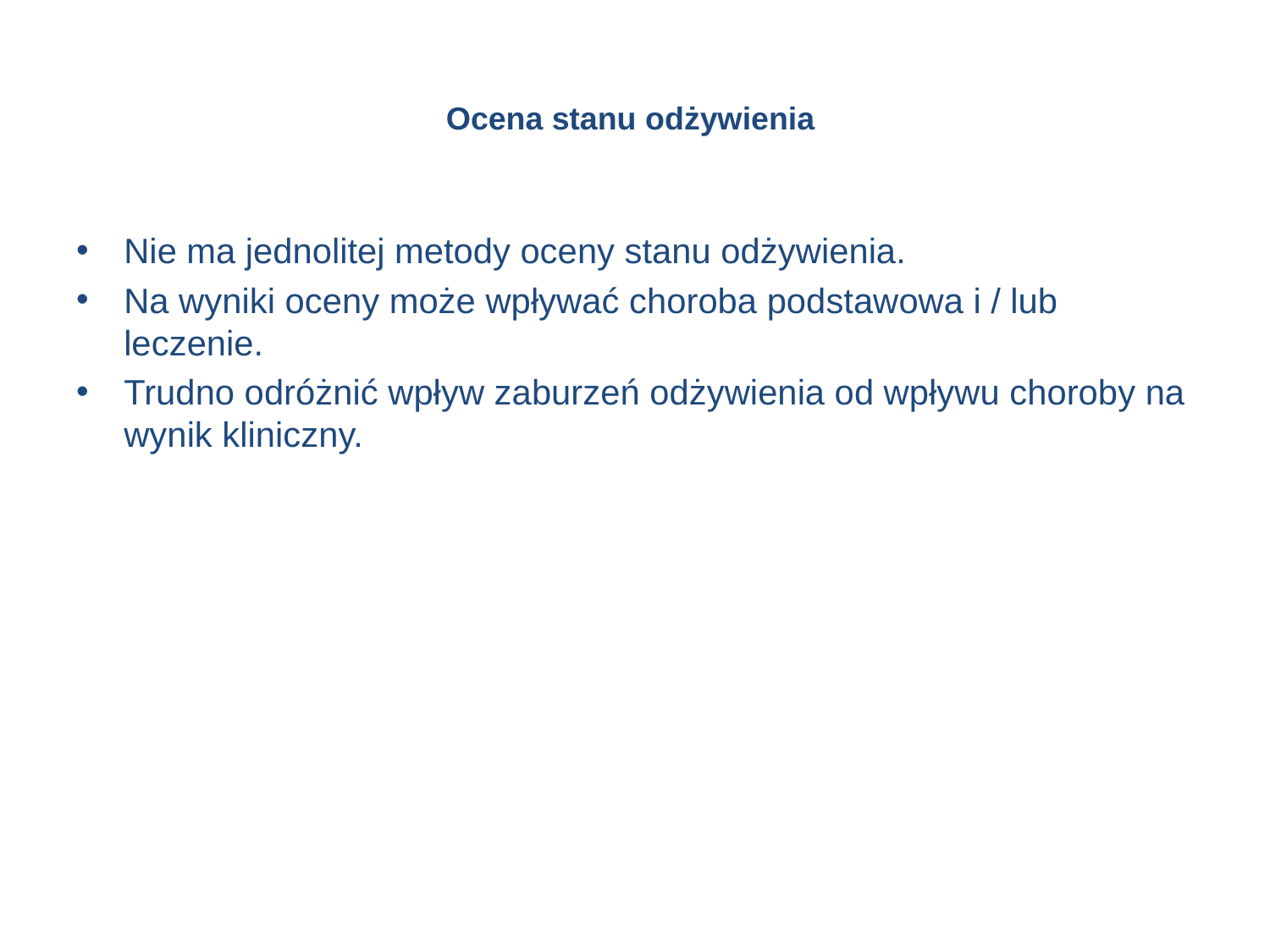

# Ocena stanu odżywienia
Nie ma jednolitej metody oceny stanu odżywienia.
Na wyniki oceny może wpływać choroba podstawowa i / lub leczenie.
Trudno odróżnić wpływ zaburzeń odżywienia od wpływu choroby na wynik kliniczny.